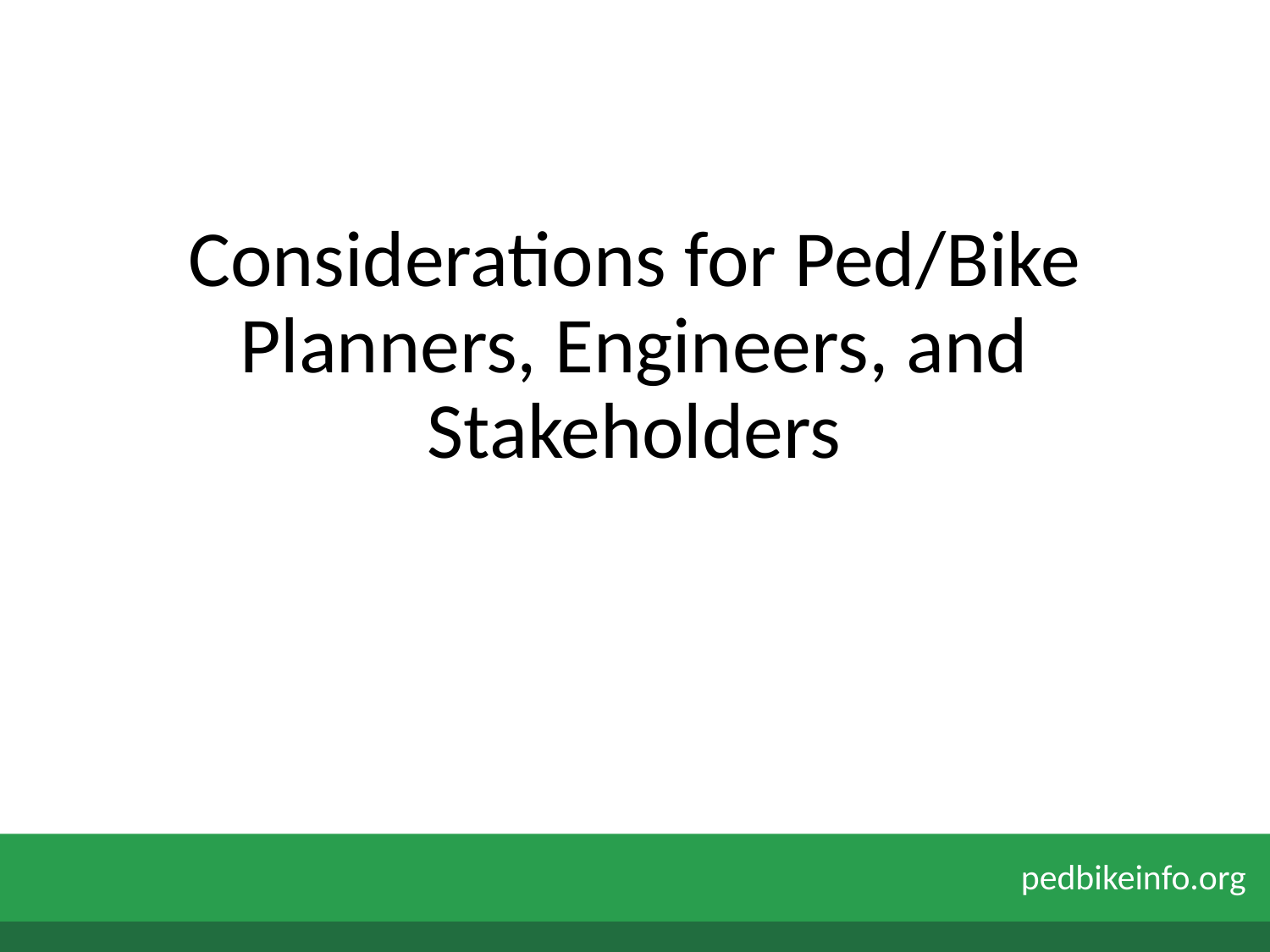

# Considerations for Ped/Bike Planners, Engineers, and Stakeholders